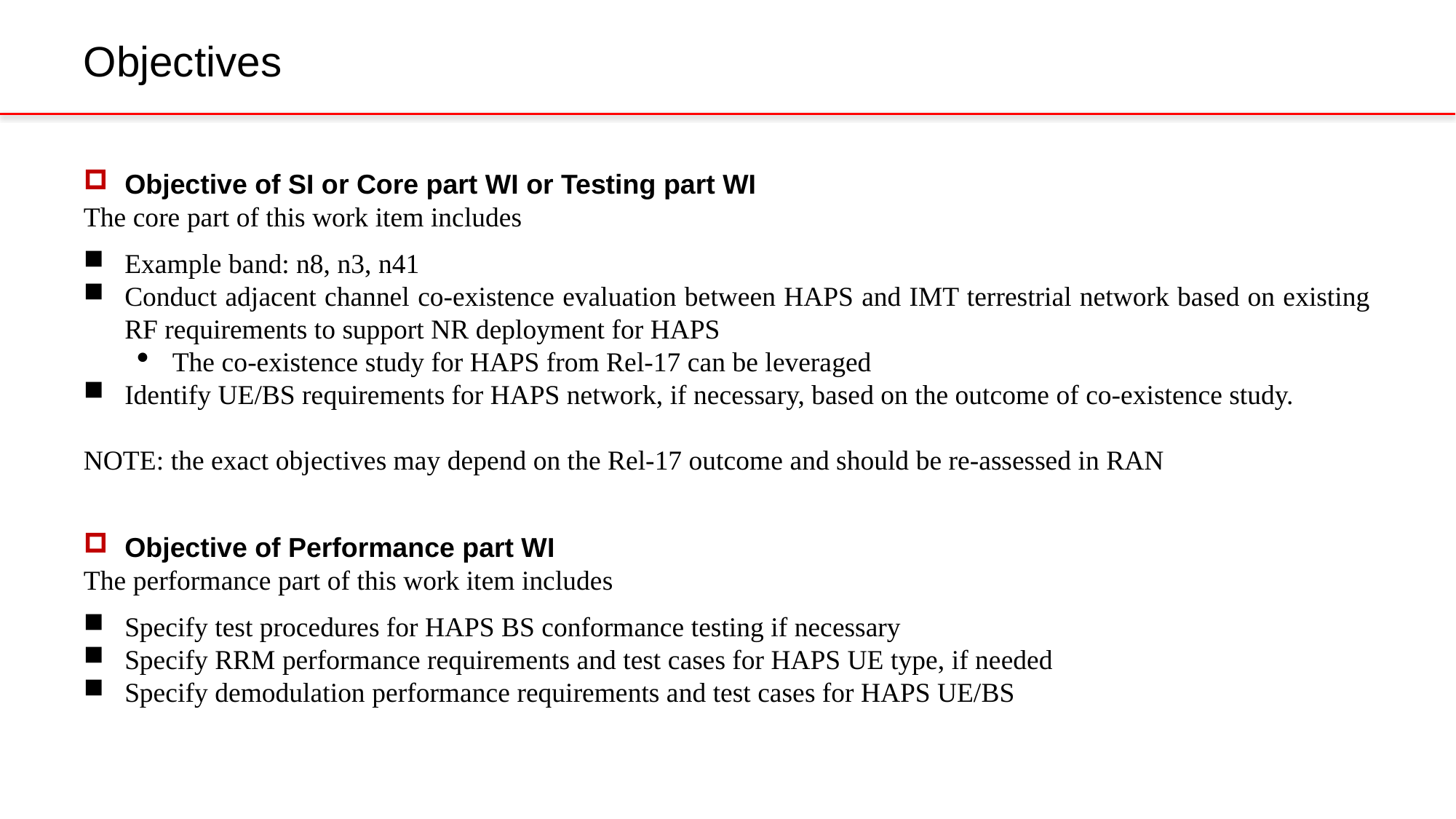

# Objectives
Objective of SI or Core part WI or Testing part WI
The core part of this work item includes
Example band: n8, n3, n41
Conduct adjacent channel co-existence evaluation between HAPS and IMT terrestrial network based on existing RF requirements to support NR deployment for HAPS
The co-existence study for HAPS from Rel-17 can be leveraged
Identify UE/BS requirements for HAPS network, if necessary, based on the outcome of co-existence study.

NOTE: the exact objectives may depend on the Rel-17 outcome and should be re-assessed in RAN

Objective of Performance part WI
The performance part of this work item includes
Specify test procedures for HAPS BS conformance testing if necessary
Specify RRM performance requirements and test cases for HAPS UE type, if needed
Specify demodulation performance requirements and test cases for HAPS UE/BS